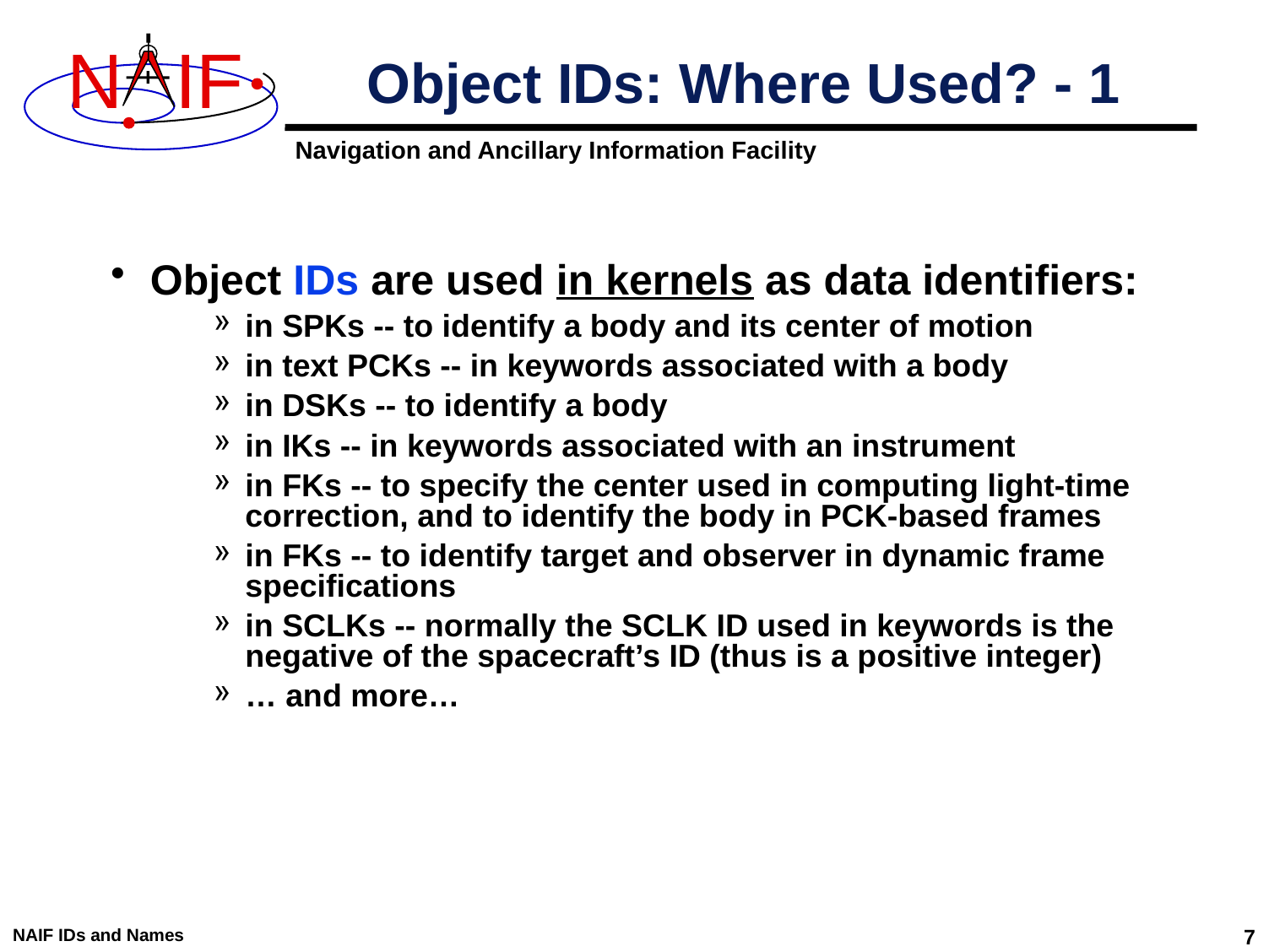

# Object IDs: Where Used? - 1

Object IDs are used in kernels as data identifiers:
in SPKs -- to identify a body and its center of motion
in text PCKs -- in keywords associated with a body
in DSKs -- to identify a body
in IKs -- in keywords associated with an instrument
in FKs -- to specify the center used in computing light-time correction, and to identify the body in PCK-based frames
in FKs -- to identify target and observer in dynamic frame specifications
in SCLKs -- normally the SCLK ID used in keywords is the negative of the spacecraft’s ID (thus is a positive integer)
… and more…
NAIF IDs and Names
7